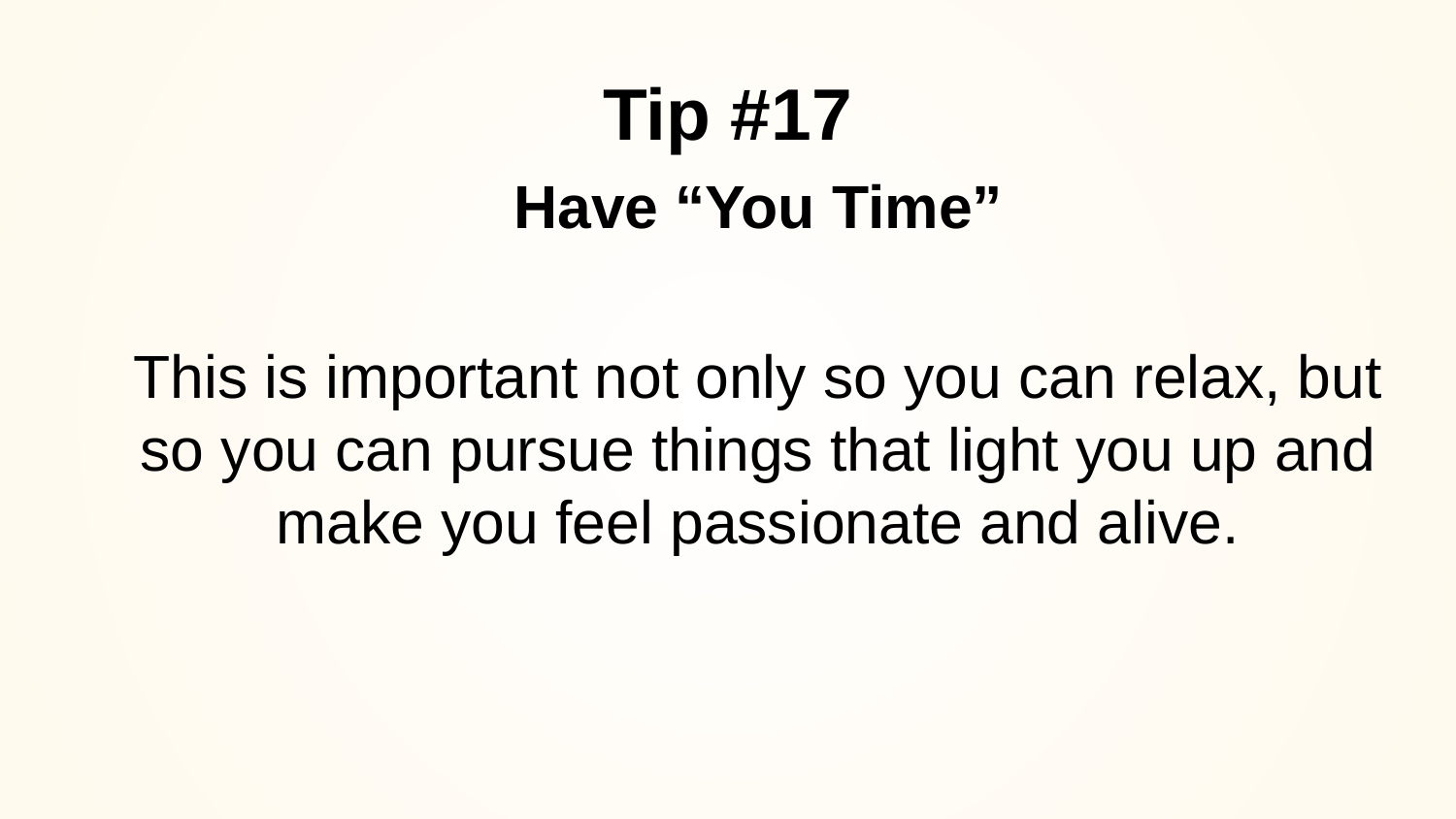

# Tip #17

Have “You Time”

This is important not only so you can relax, but so you can pursue things that light you up and make you feel passionate and alive.